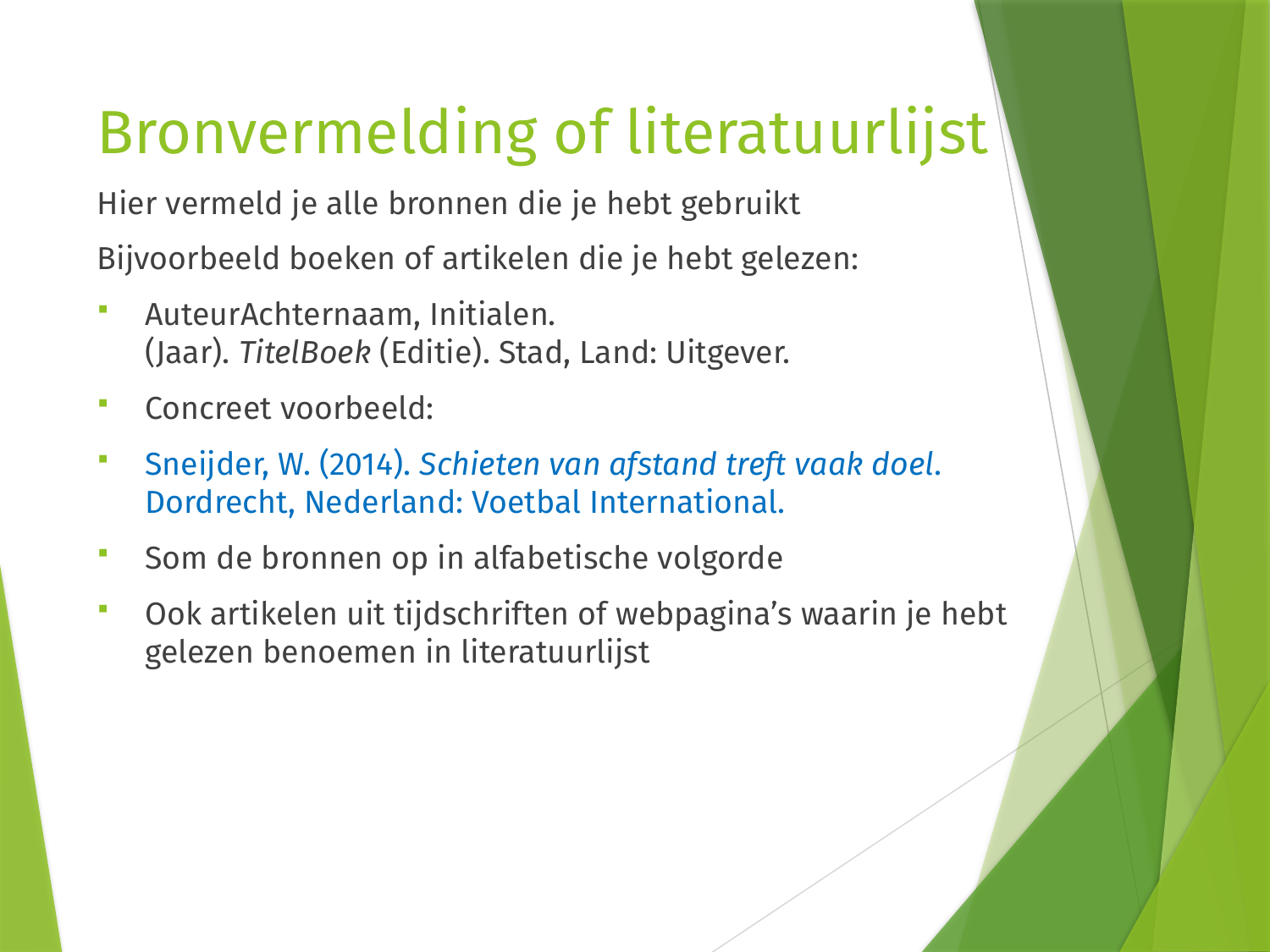

# Bronvermelding of literatuurlijst
Hier vermeld je alle bronnen die je hebt gebruikt
Bijvoorbeeld boeken of artikelen die je hebt gelezen:
AuteurAchternaam, Initialen. (Jaar). TitelBoek (Editie). Stad, Land: Uitgever.
Concreet voorbeeld:
Sneijder, W. (2014). Schieten van afstand treft vaak doel. Dordrecht, Nederland: Voetbal International.
Som de bronnen op in alfabetische volgorde
Ook artikelen uit tijdschriften of webpagina’s waarin je hebt gelezen benoemen in literatuurlijst